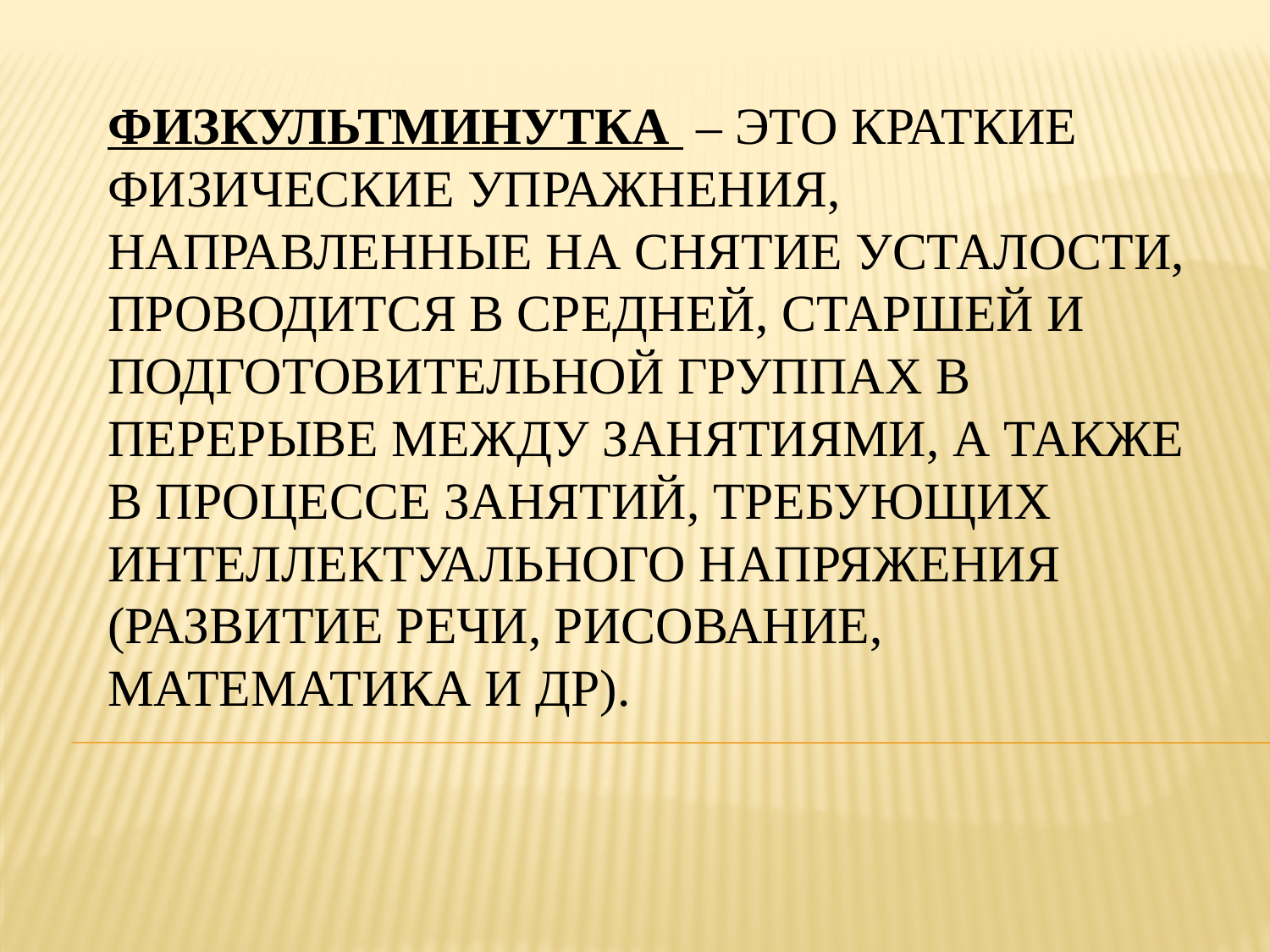

# Физкультминутка  – это краткие физические упражнения, направленные на снятие усталости, проводится в средней, старшей и подготовительной группах в перерыве между занятиями, а также в процессе занятий, требующих интеллектуального напряжения (развитие речи, рисование, математика и др).